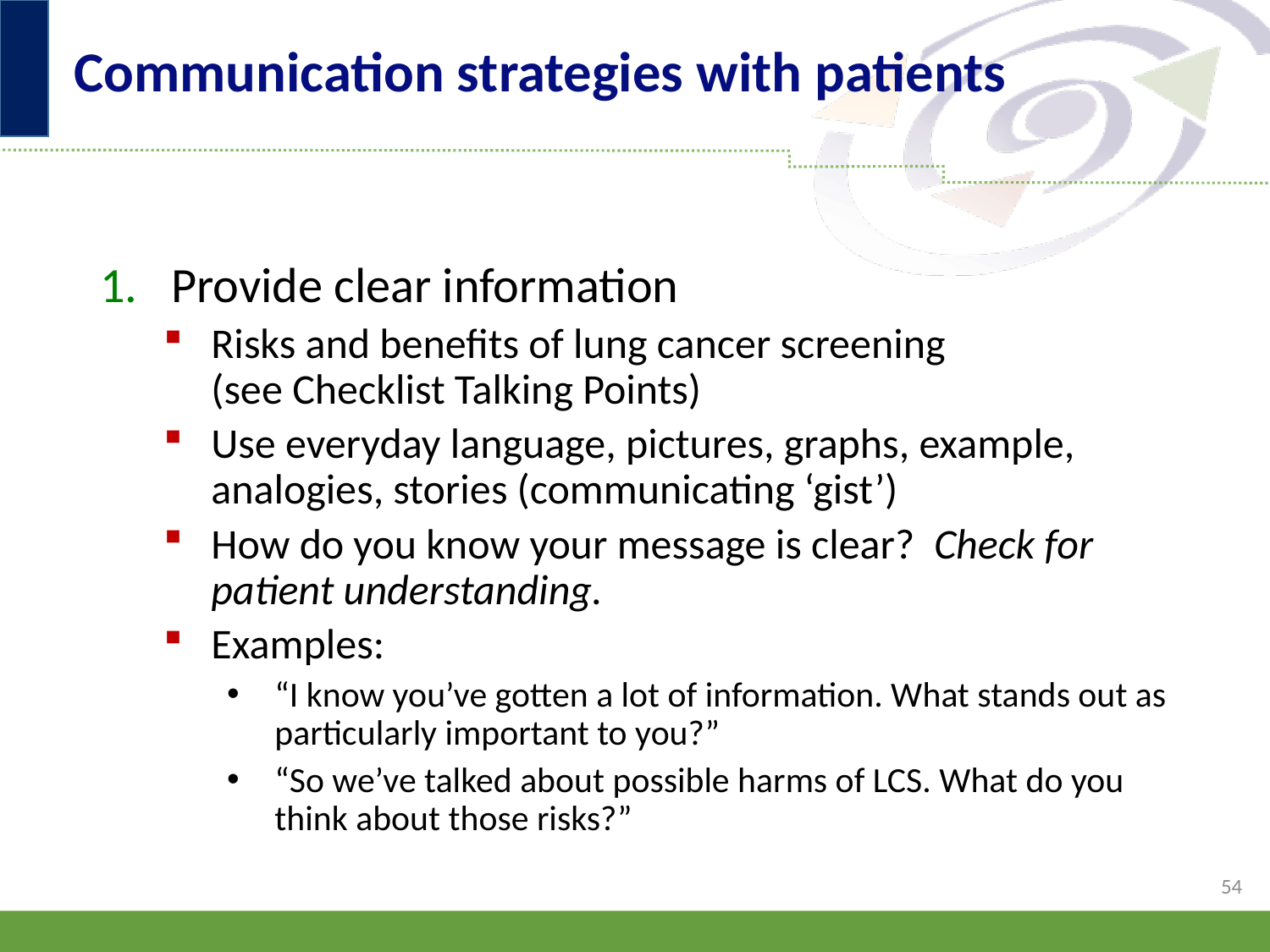

# Communication strategies with patients
Provide clear information
Risks and benefits of lung cancer screening
(see Checklist Talking Points)
Use everyday language, pictures, graphs, example, analogies, stories (communicating ‘gist’)
How do you know your message is clear?  Check for patient understanding.
Examples:
“I know you’ve gotten a lot of information. What stands out as particularly important to you?”
“So we’ve talked about possible harms of LCS. What do you think about those risks?”
54